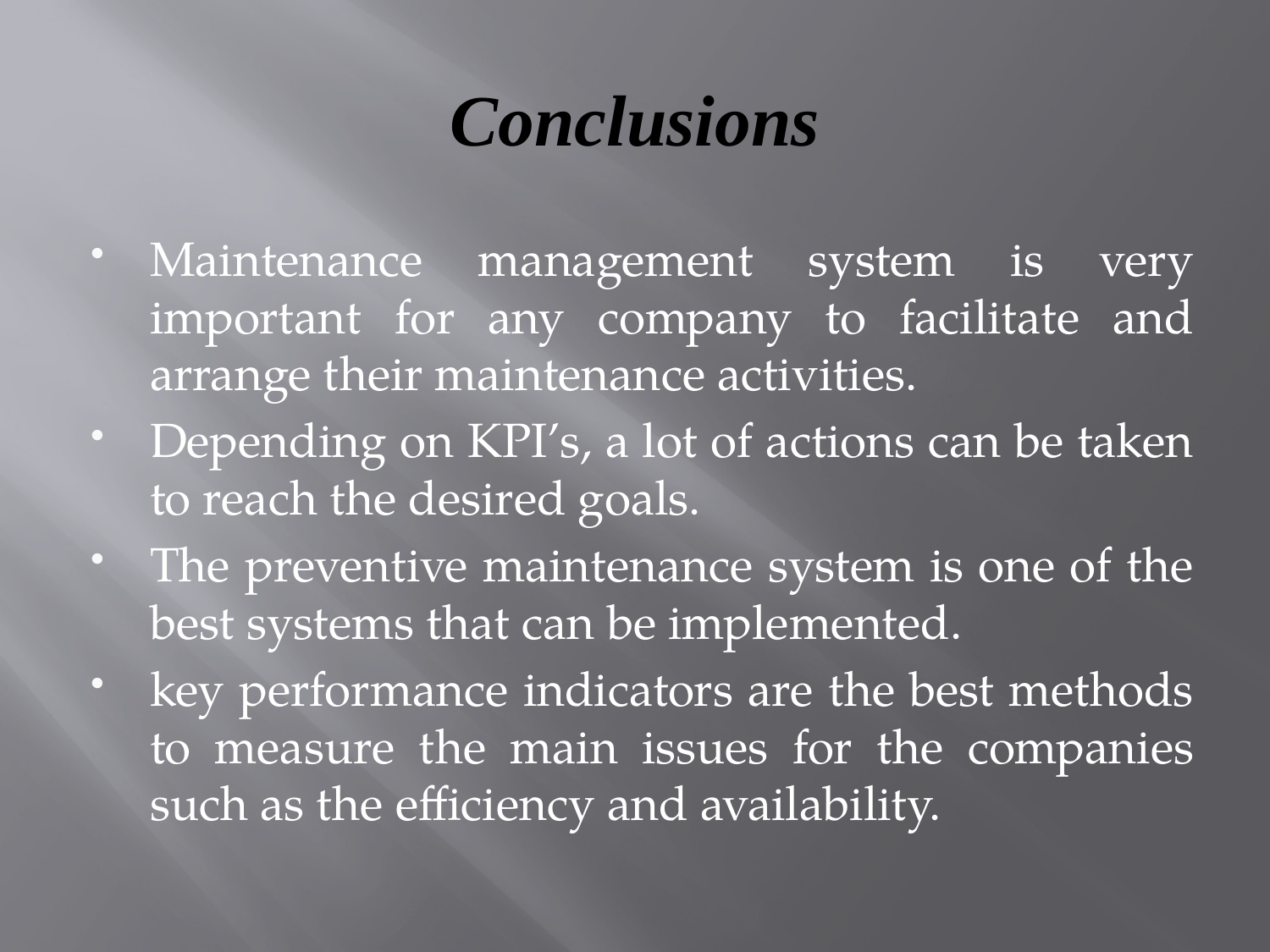

# Conclusions
Maintenance management system is very important for any company to facilitate and arrange their maintenance activities.
Depending on KPI’s, a lot of actions can be taken to reach the desired goals.
The preventive maintenance system is one of the best systems that can be implemented.
key performance indicators are the best methods to measure the main issues for the companies such as the efficiency and availability.